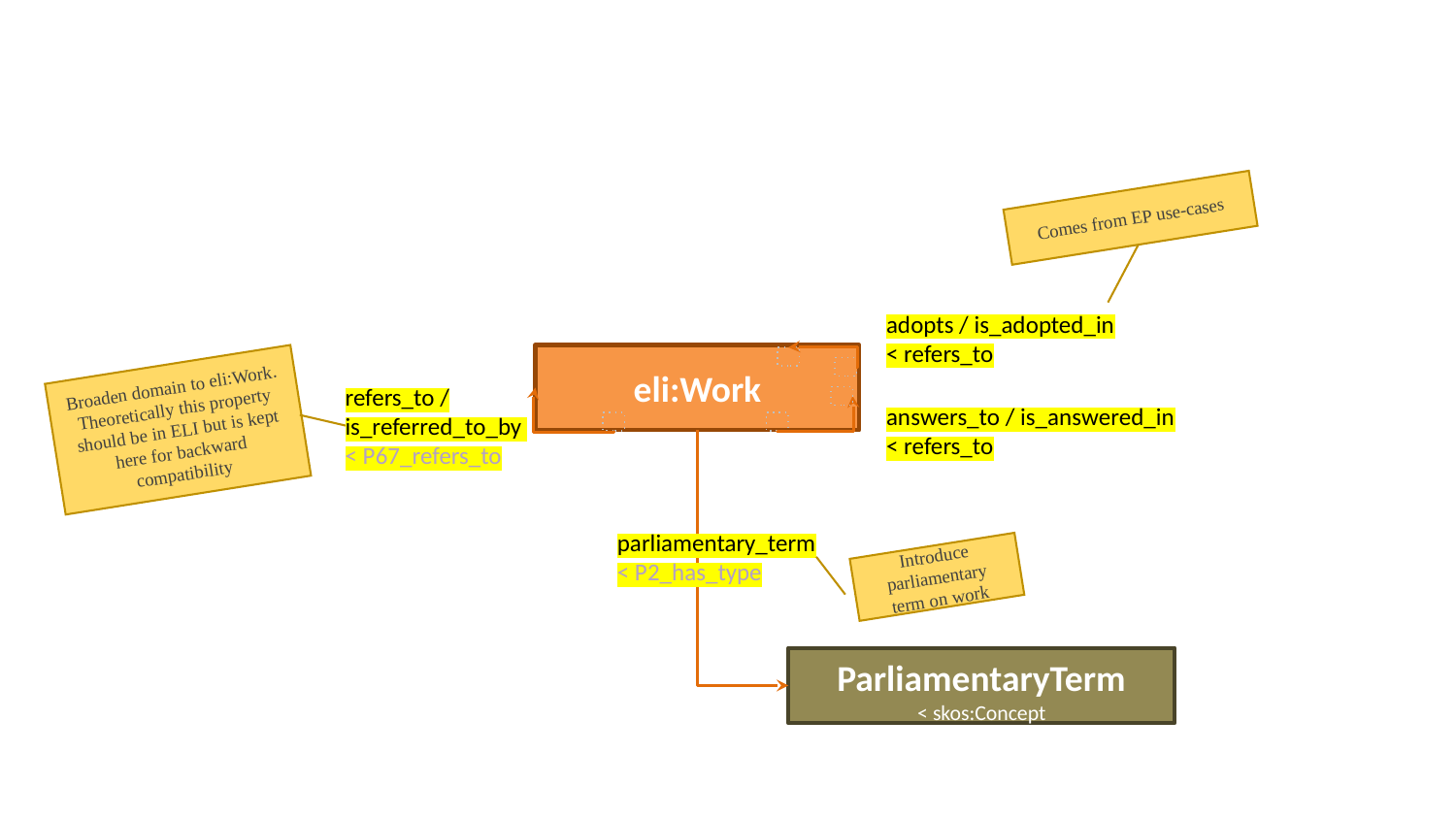

Comes from EP use-cases
adopts / is_adopted_in
< refers_to
eli:Work

Broaden domain to eli:Work. Theoretically this property should be in ELI but is kept here for backward compatibility
refers_to / is_referred_to_by
< P67_refers_to

answers_to / is_answered_in
< refers_to

parliamentary_term
< P2_has_type
Introduce parliamentary term on work
ParliamentaryTerm
< skos:Concept